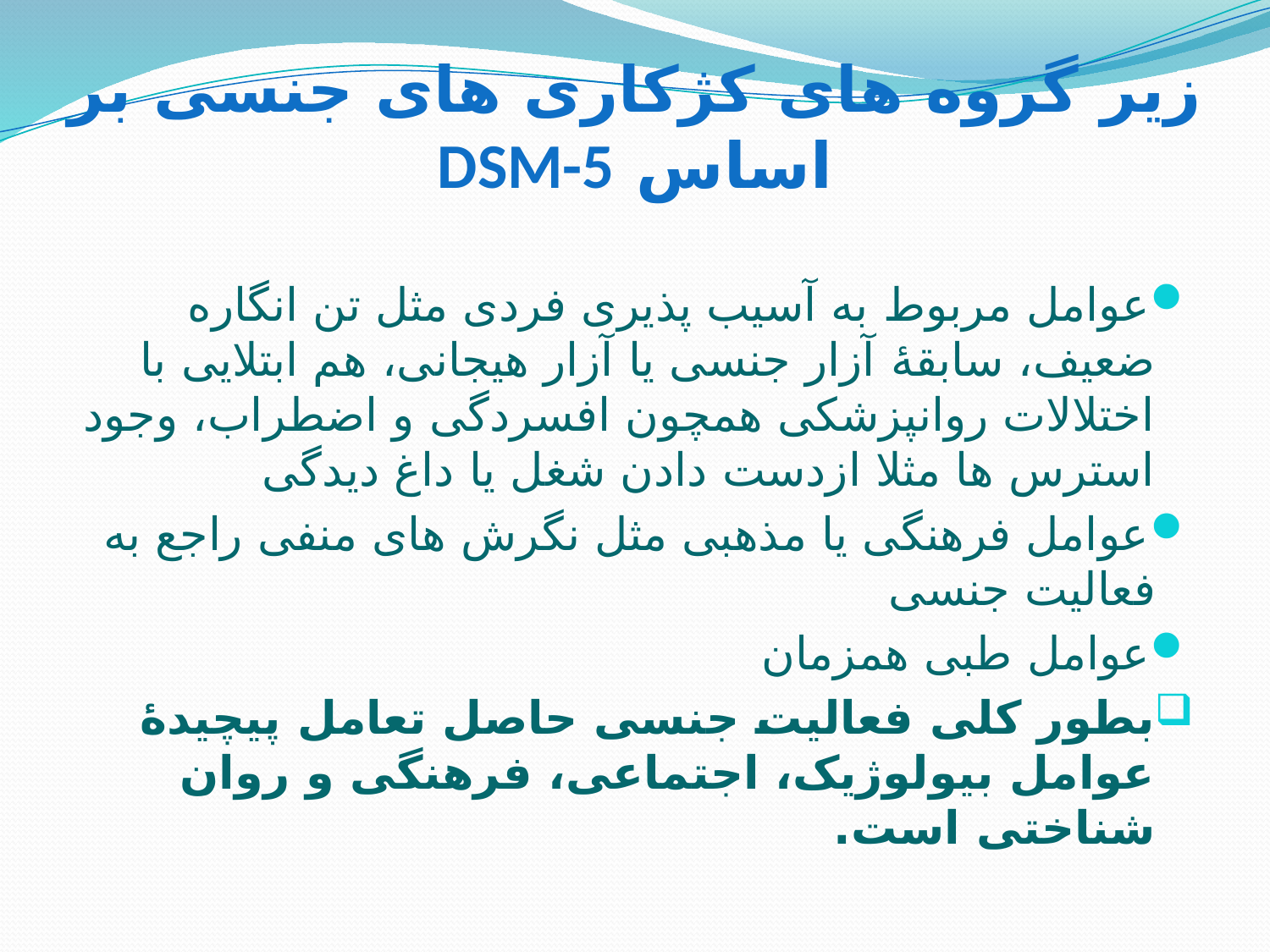

# زیر گروه های کژکاری های جنسی بر اساس DSM-5
عوامل مربوط به آسیب پذیری فردی مثل تن انگاره ضعیف، سابقۀ آزار جنسی یا آزار هیجانی، هم ابتلایی با اختلالات روانپزشکی همچون افسردگی و اضطراب، وجود استرس ها مثلا ازدست دادن شغل یا داغ دیدگی
عوامل فرهنگی یا مذهبی مثل نگرش های منفی راجع به فعالیت جنسی
عوامل طبی همزمان
بطور کلی فعالیت جنسی حاصل تعامل پیچیدۀ عوامل بیولوژیک، اجتماعی، فرهنگی و روان شناختی است.